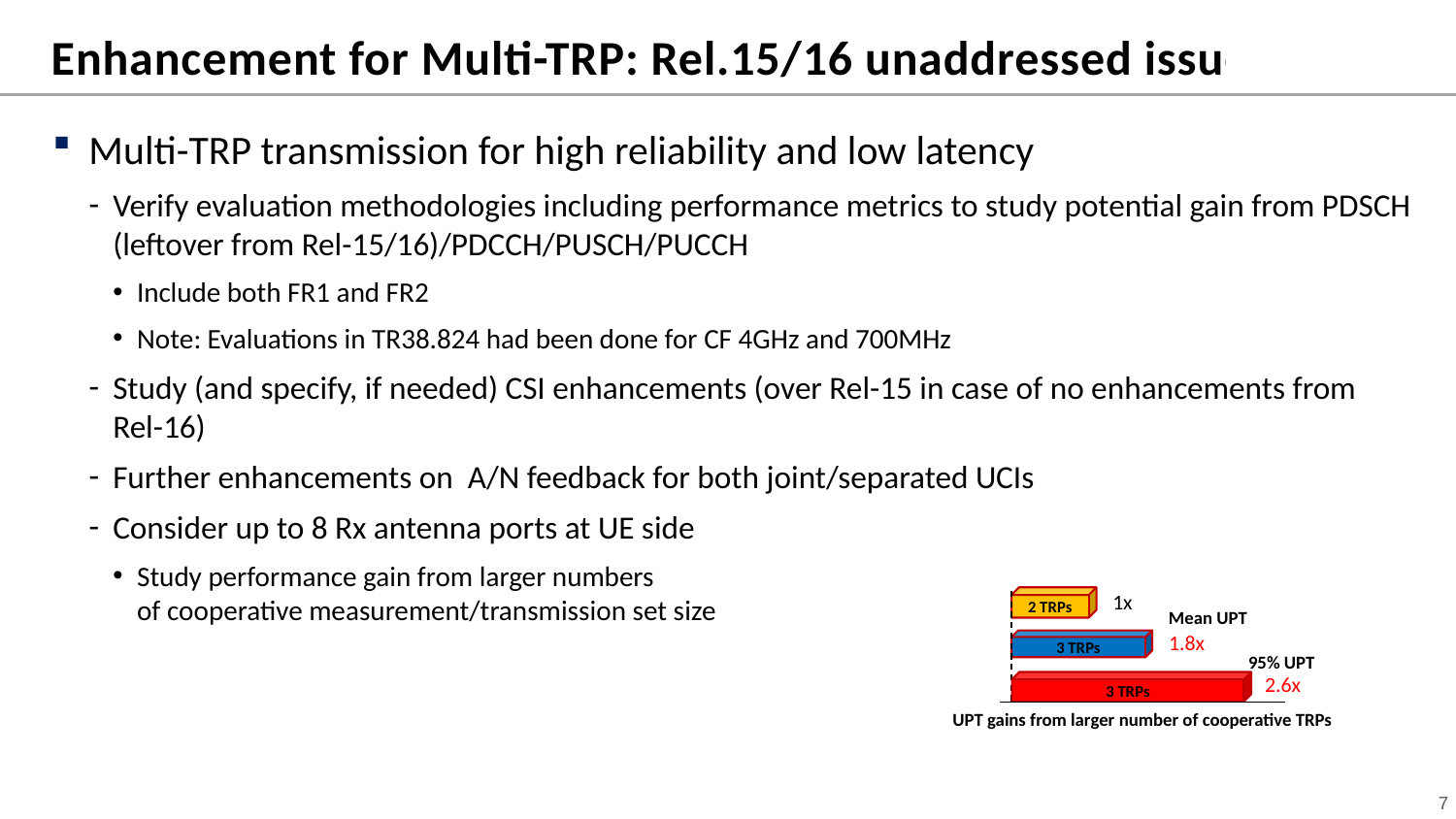

# Enhancement for Multi-TRP: Rel.15/16 unaddressed issues
Multi-TRP transmission for high reliability and low latency
Verify evaluation methodologies including performance metrics to study potential gain from PDSCH (leftover from Rel-15/16)/PDCCH/PUSCH/PUCCH
Include both FR1 and FR2
Note: Evaluations in TR38.824 had been done for CF 4GHz and 700MHz
Study (and specify, if needed) CSI enhancements (over Rel-15 in case of no enhancements from Rel-16)
Further enhancements on  A/N feedback for both joint/separated UCIs
Consider up to 8 Rx antenna ports at UE side
Study performance gain from larger numbers
of cooperative measurement/transmission set size

1x
2 TRPs
Mean UPT
1.8x
3 TRPs
95% UPT
2.6x
3 TRPs
UPT gains from larger number of cooperative TRPs